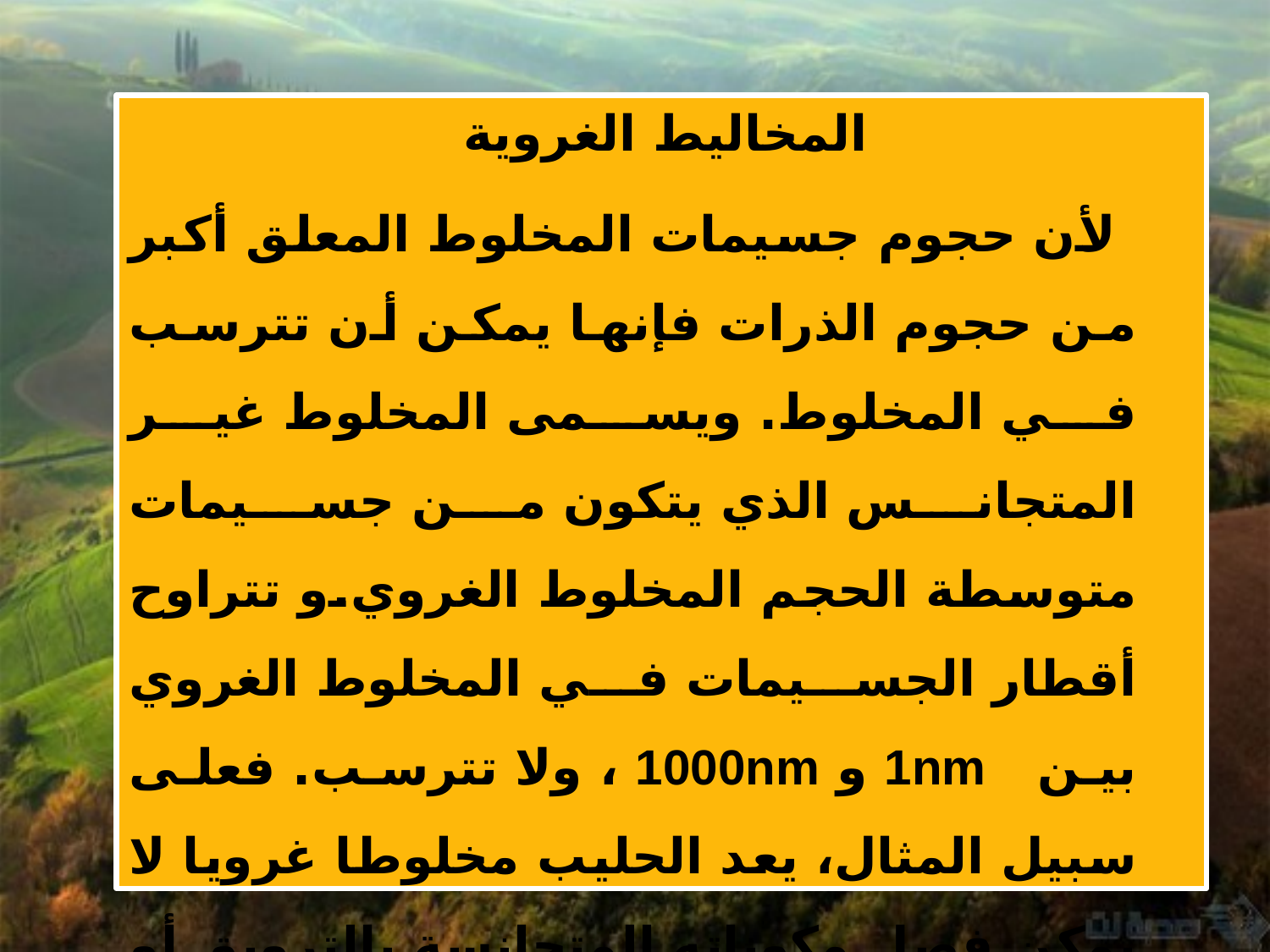

المخاليط الغروية
    لأن حجوم جسيمات المخلوط المعلق أكبر من حجوم الذرات فإنها يمكن أن تترسب في المخلوط. ويسمى المخلوط غير المتجانس الذي يتكون من جسيمات متوسطة الحجم المخلوط الغروي.و تتراوح أقطار الجسيمات في المخلوط الغروي بين   1nm و 1000nm ، ولا تترسب. فعلى سبيل المثال، يعد الحليب مخلوطا غرويا لا يمكن فصل مكوناته المتجانسة بالترويق أو الترشيح.